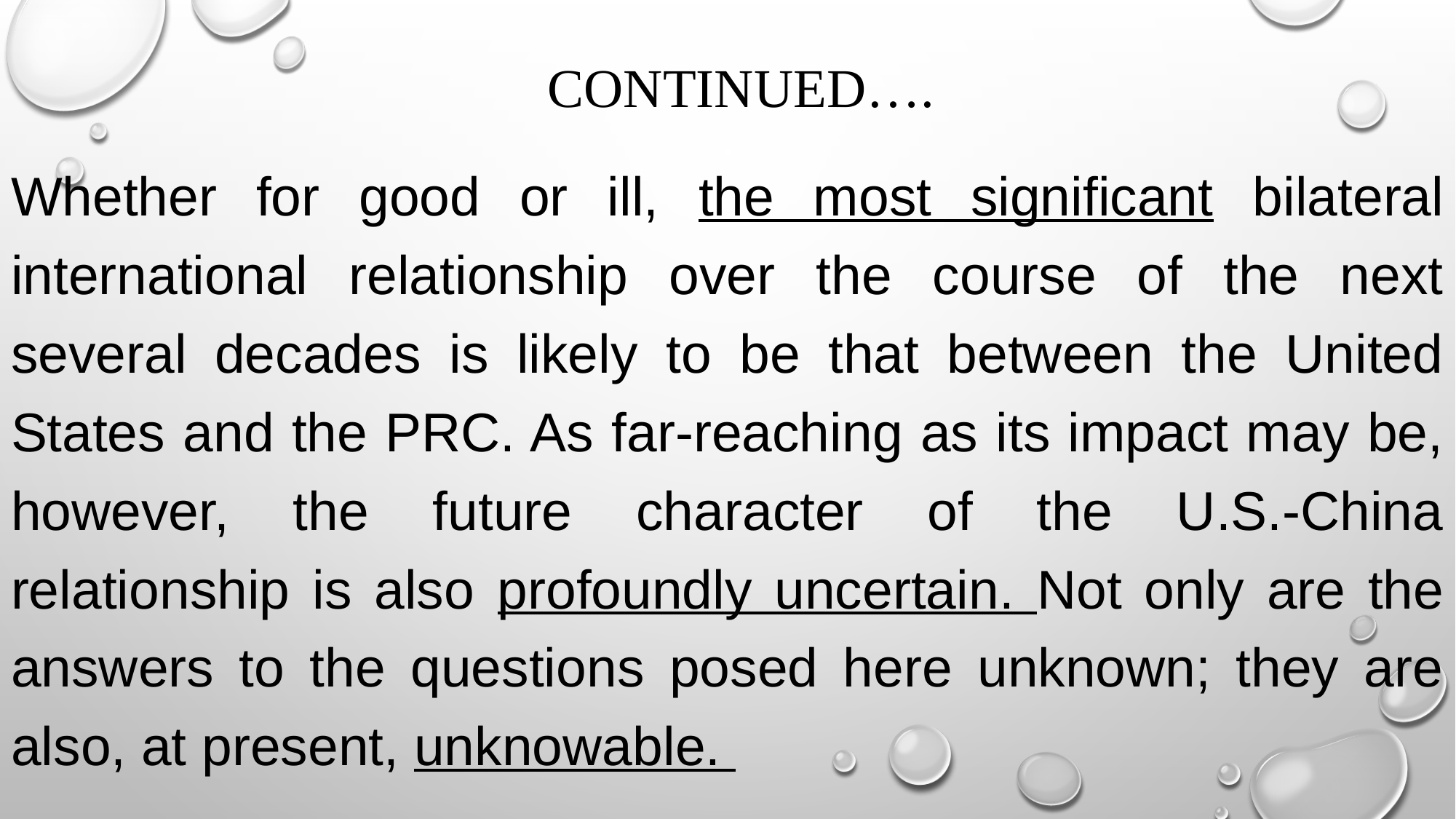

# continued….
Whether for good or ill, the most significant bilateral international relationship over the course of the next several decades is likely to be that between the United States and the PRC. As far-reaching as its impact may be, however, the future character of the U.S.-China relationship is also profoundly uncertain. Not only are the answers to the questions posed here unknown; they are also, at present, unknowable.